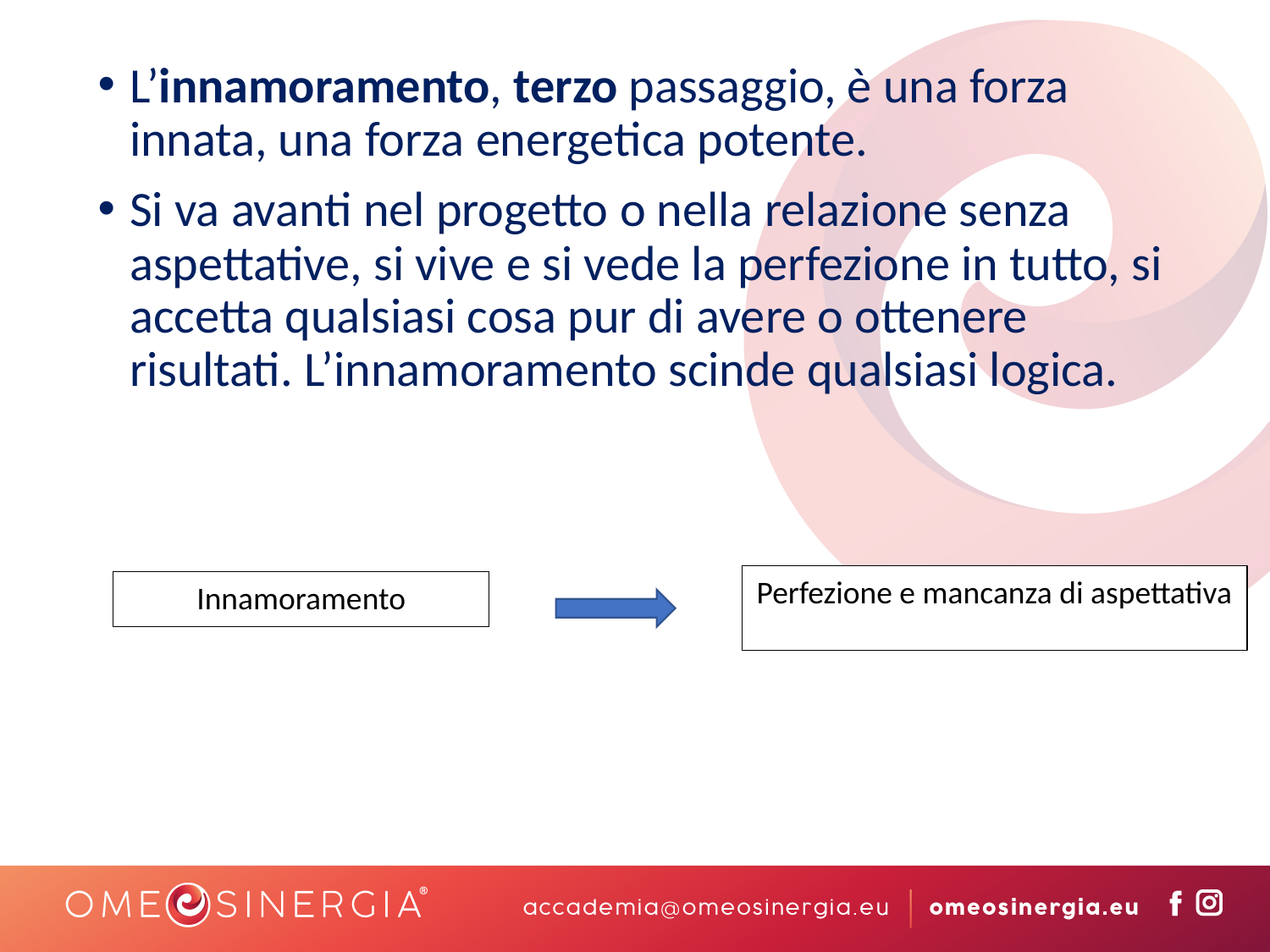

L’innamoramento, terzo passaggio, è una forza innata, una forza energetica potente.
Si va avanti nel progetto o nella relazione senza aspettative, si vive e si vede la perfezione in tutto, si accetta qualsiasi cosa pur di avere o ottenere risultati. L’innamoramento scinde qualsiasi logica.

Perfezione e mancanza di aspettativa
Innamoramento